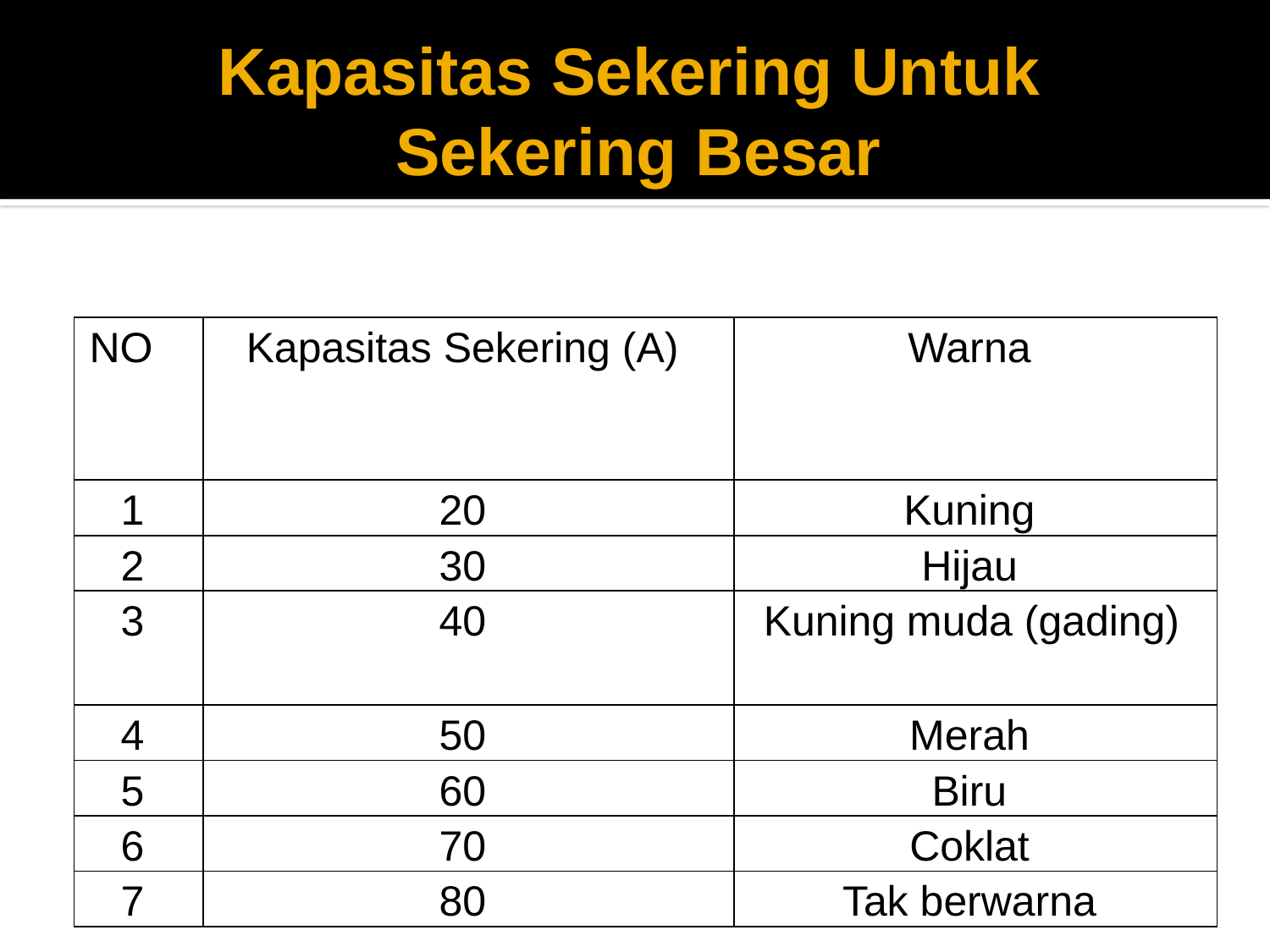

# Kapasitas Sekering Untuk Sekering Besar
| NO | Kapasitas Sekering (A) | Warna |
| --- | --- | --- |
| 1 | 20 | Kuning |
| 2 | 30 | Hijau |
| 3 | 40 | Kuning muda (gading) |
| 4 | 50 | Merah |
| 5 | 60 | Biru |
| 6 | 70 | Coklat |
| 7 | 80 | Tak berwarna |